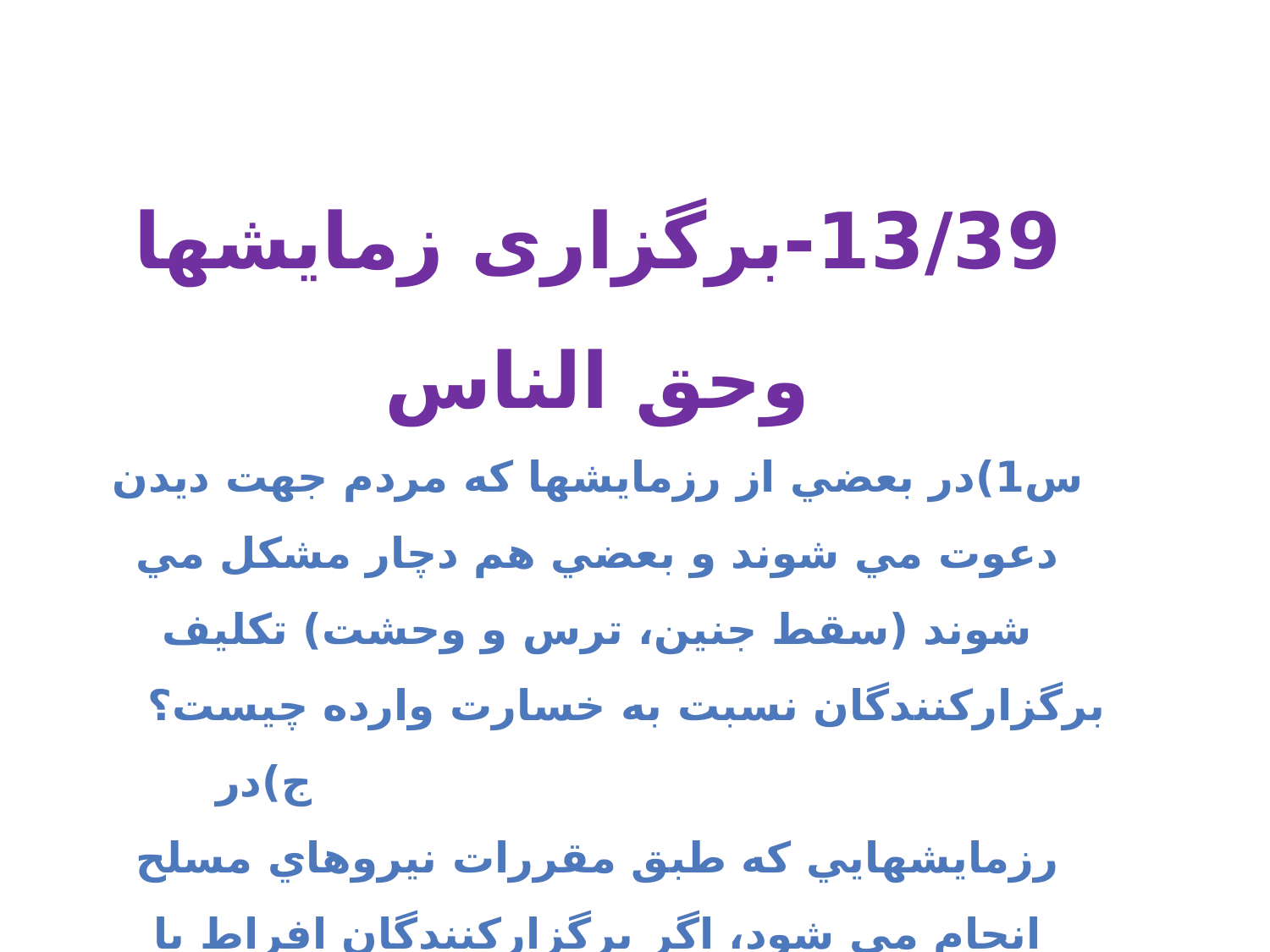

13/39-برگزاری زمایشها وحق الناس
س1)در بعضي از رزمايشها كه مردم جهت ديدن دعوت مي شوند و بعضي هم دچار مشكل مي شوند (سقط جنين، ترس و وحشت) تكليف برگزاركنندگان نسبت به خسارت وارده چيست؟                                                  ج)در رزمايشهايي كه طبق مقررات نيروهاي مسلح انجام مي شود، اگر برگزاركنندگان افراط يا تفريط نكرده و وظايف قانوني خود را انجام داده باشند، چيزي بر عهده برگزاركنندگان نيست. و شركت كنندگان بايد مراقب حال و شرايط خود باشند.